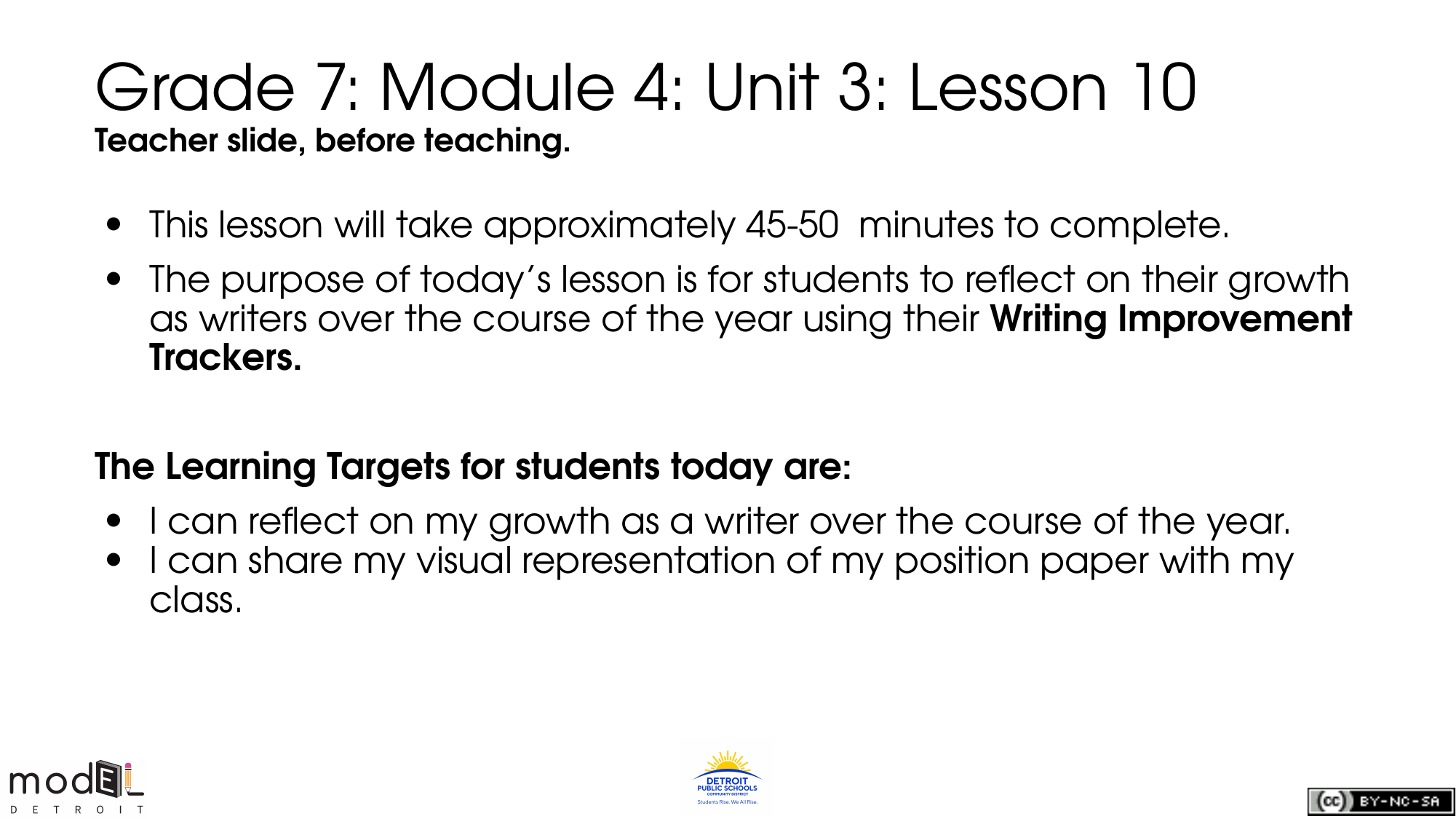

# Grade 7: Module 4: Unit 3: Lesson 10
Teacher slide, before teaching.
This lesson will take approximately 45-50  minutes to complete.
The purpose of today’s lesson is for students to reflect on their growth as writers over the course of the year using their Writing Improvement Trackers.

The Learning Targets for students today are:
I can reflect on my growth as a writer over the course of the year.
I can share my visual representation of my position paper with my class.